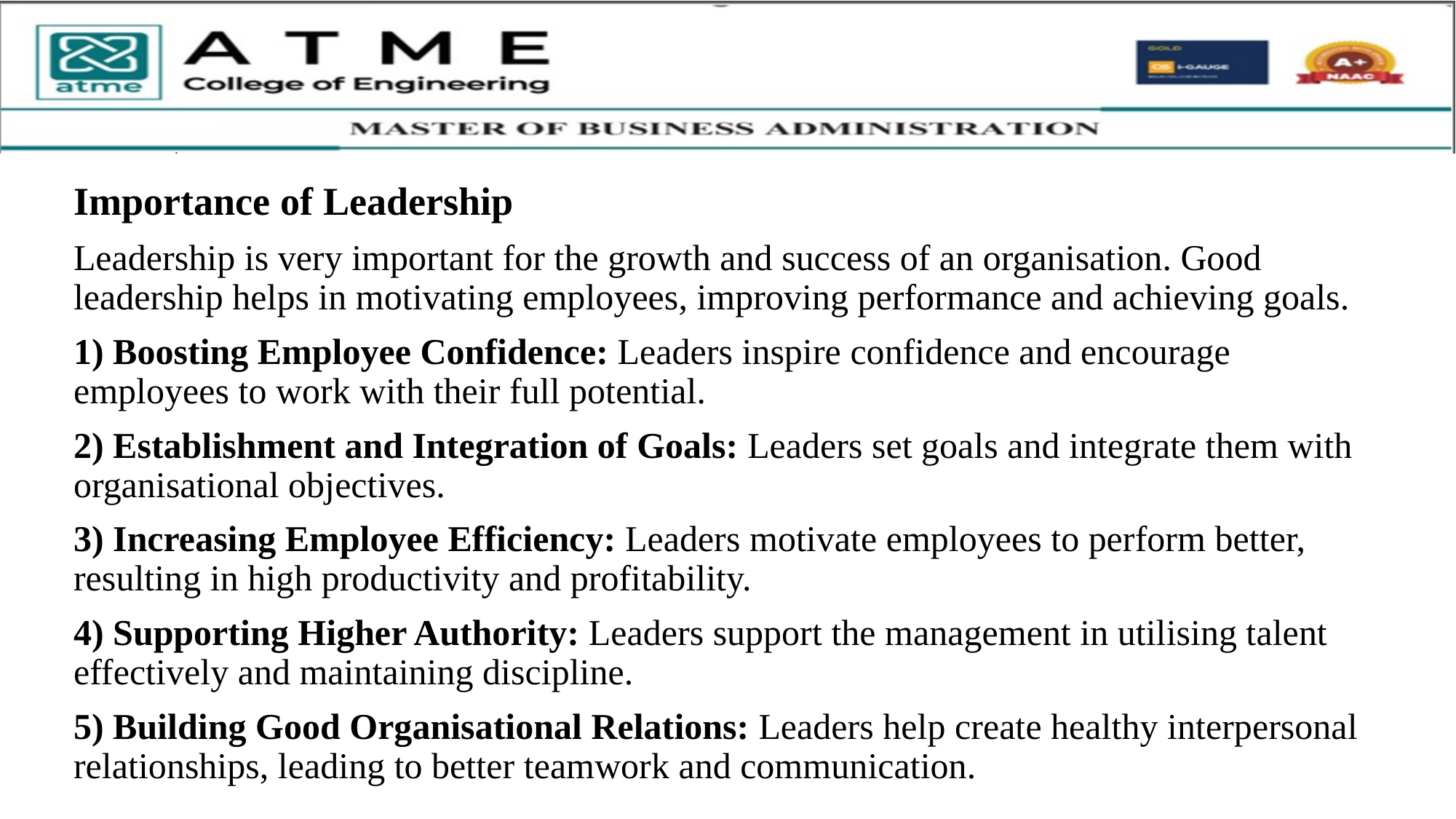

Importance of Leadership
Leadership is very important for the growth and success of an organisation. Good leadership helps in motivating employees, improving performance and achieving goals.
1) Boosting Employee Confidence: Leaders inspire confidence and encourage employees to work with their full potential.
2) Establishment and Integration of Goals: Leaders set goals and integrate them with organisational objectives.
3) Increasing Employee Efficiency: Leaders motivate employees to perform better, resulting in high productivity and profitability.
4) Supporting Higher Authority: Leaders support the management in utilising talent effectively and maintaining discipline.
5) Building Good Organisational Relations: Leaders help create healthy interpersonal relationships, leading to better teamwork and communication.